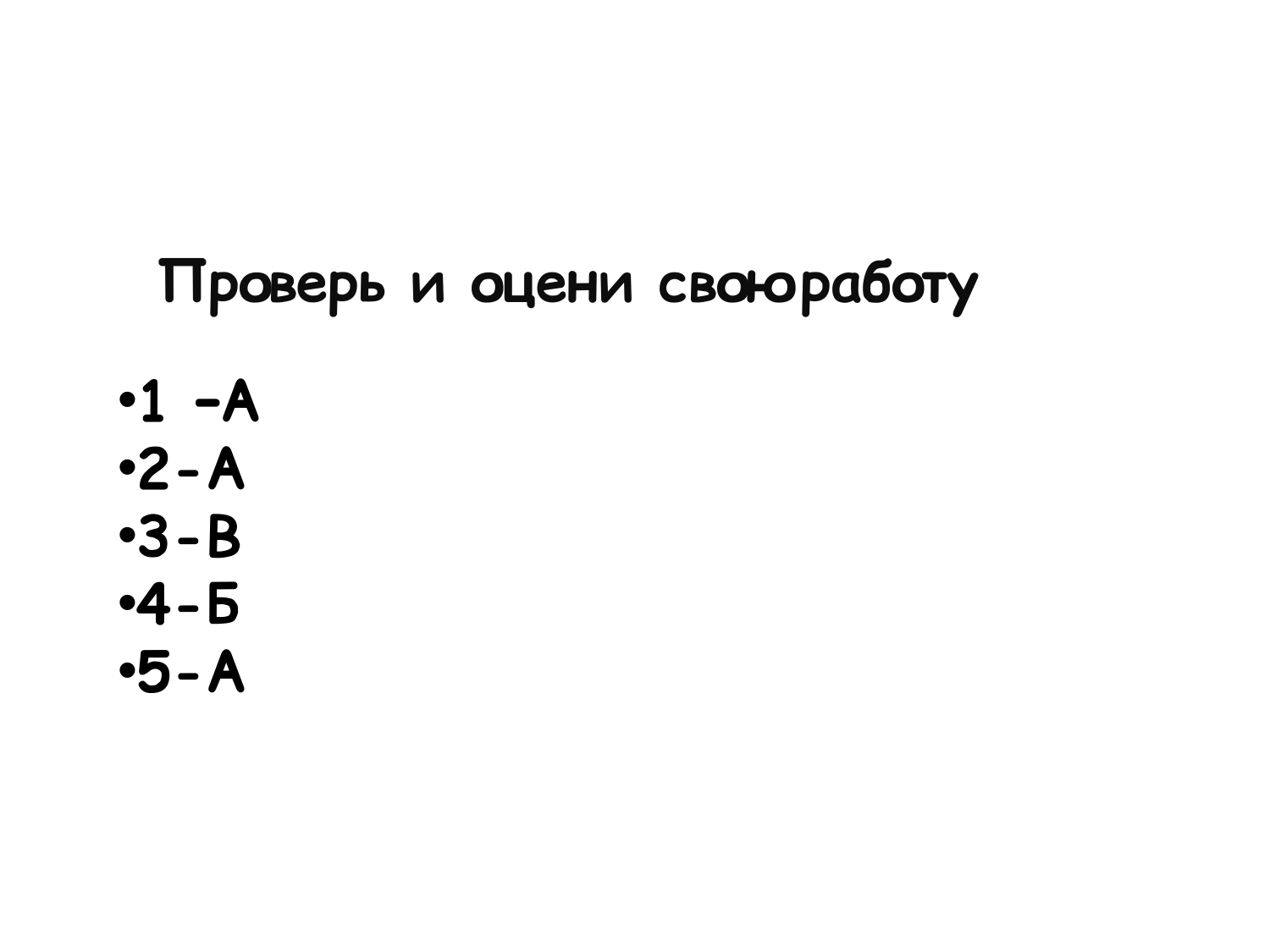

Проверь и оцени свою работу
1 –А
2-А
3-В
4-Б
5-А